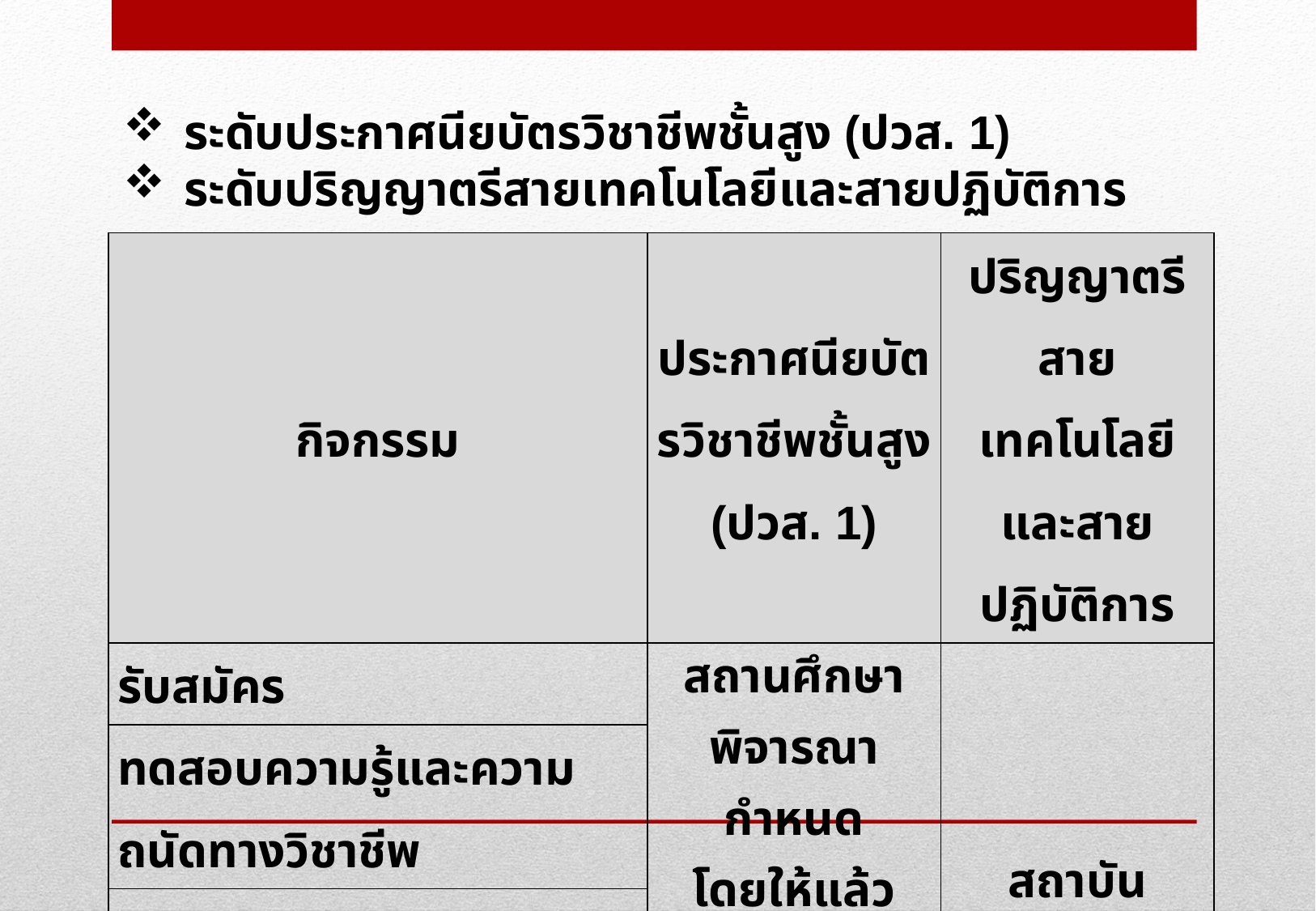

ระดับประกาศนียบัตรวิชาชีพชั้นสูง (ปวส. 1)
ระดับปริญญาตรีสายเทคโนโลยีและสายปฏิบัติการ
| กิจกรรม | ประกาศนียบัตรวิชาชีพชั้นสูง (ปวส. 1) | ปริญญาตรี สายเทคโนโลยีและสายปฏิบัติการ |
| --- | --- | --- |
| รับสมัคร | สถานศึกษา พิจารณากำหนด โดยให้แล้วเสร็จ ภายใน 9 มิถุนายน 2562 | สถาบันกำหนด |
| ทดสอบความรู้และความถนัดทางวิชาชีพ |  |  |
| ประกาศผล |  |  |
| มอบตัว |  |  |